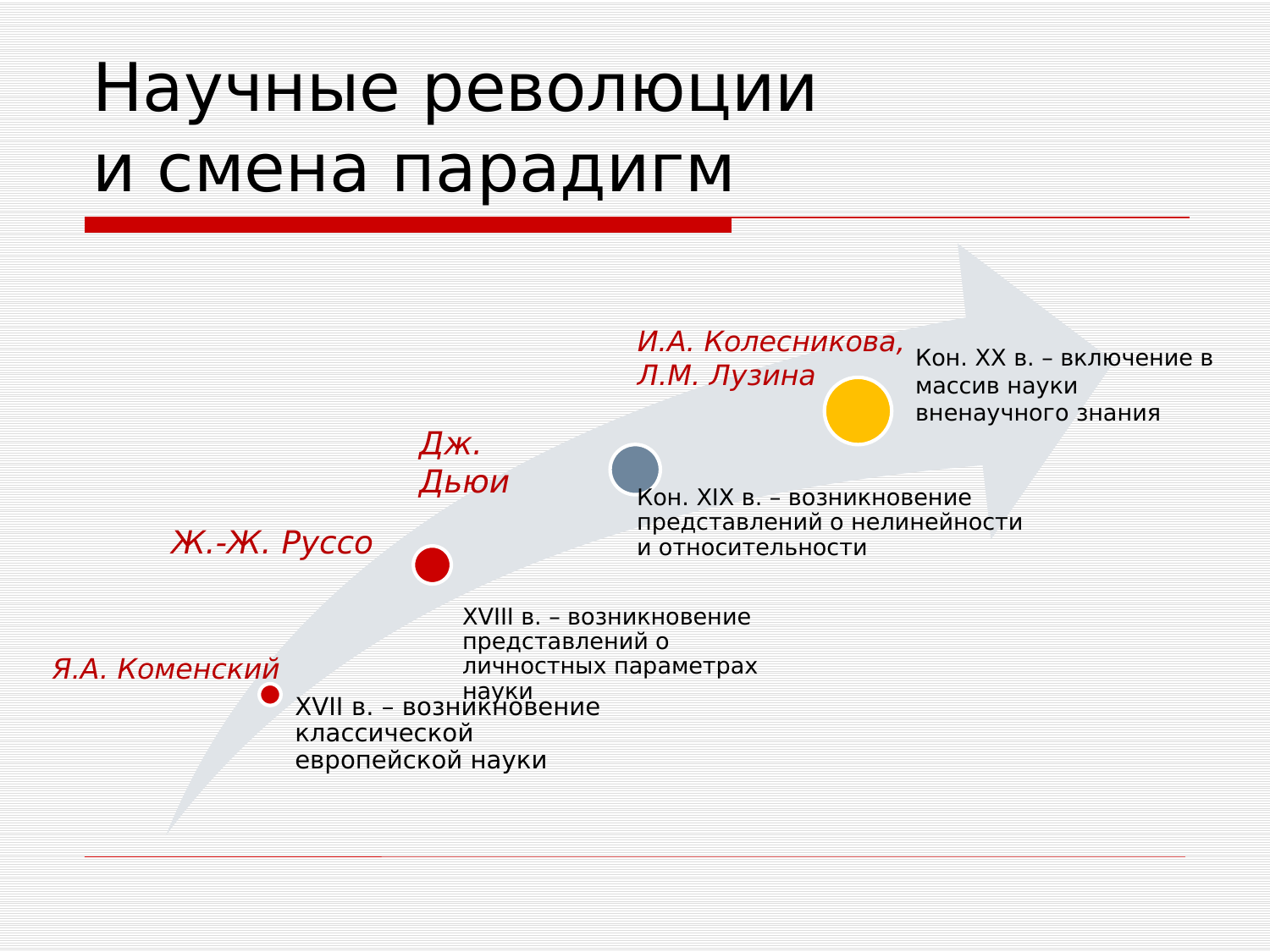

# Научные революции и смена парадигм
XVII в. – возникновение классической европейской науки
XVIII в. – возникновение представлений о личностных параметрах науки
Кон. XIX в. – возникновение представлений о нелинейности
и относительности

И.А. Колесникова, Л.М. Лузина
Кон. XX в. – включение в массив науки вненаучного знания
Дж. Дьюи
Ж.-Ж. Руссо
Я.А. Коменский